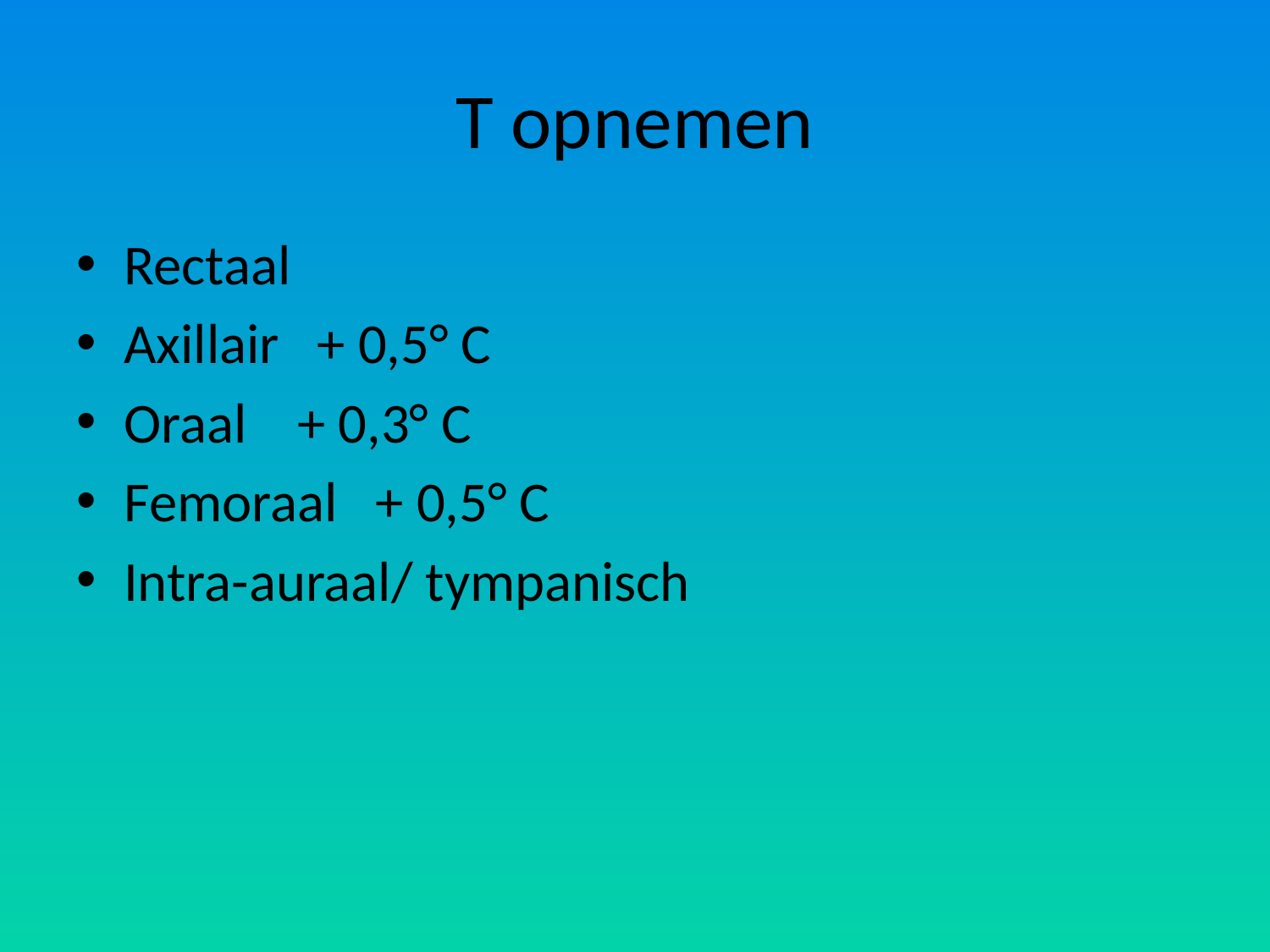

# T opnemen
Rectaal
Axillair   + 0,5° C
Oraal    + 0,3° C
Femoraal   + 0,5° C
Intra-auraal/ tympanisch